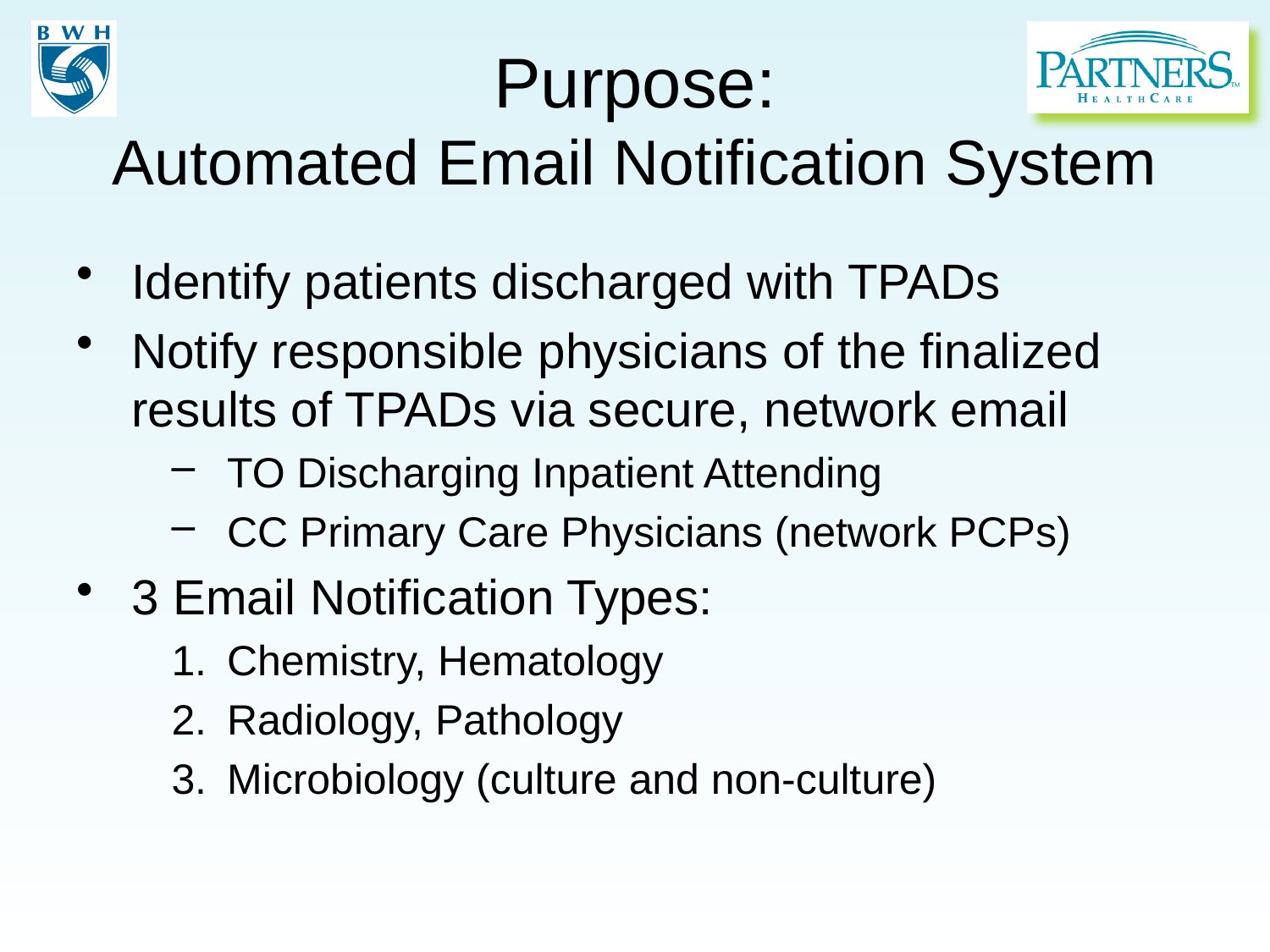

# Purpose: Automated Email Notification System
Identify patients discharged with TPADs
Notify responsible physicians of the finalized results of TPADs via secure, network email
TO Discharging Inpatient Attending
CC Primary Care Physicians (network PCPs)
3 Email Notification Types:
Chemistry, Hematology
Radiology, Pathology
Microbiology (culture and non-culture)